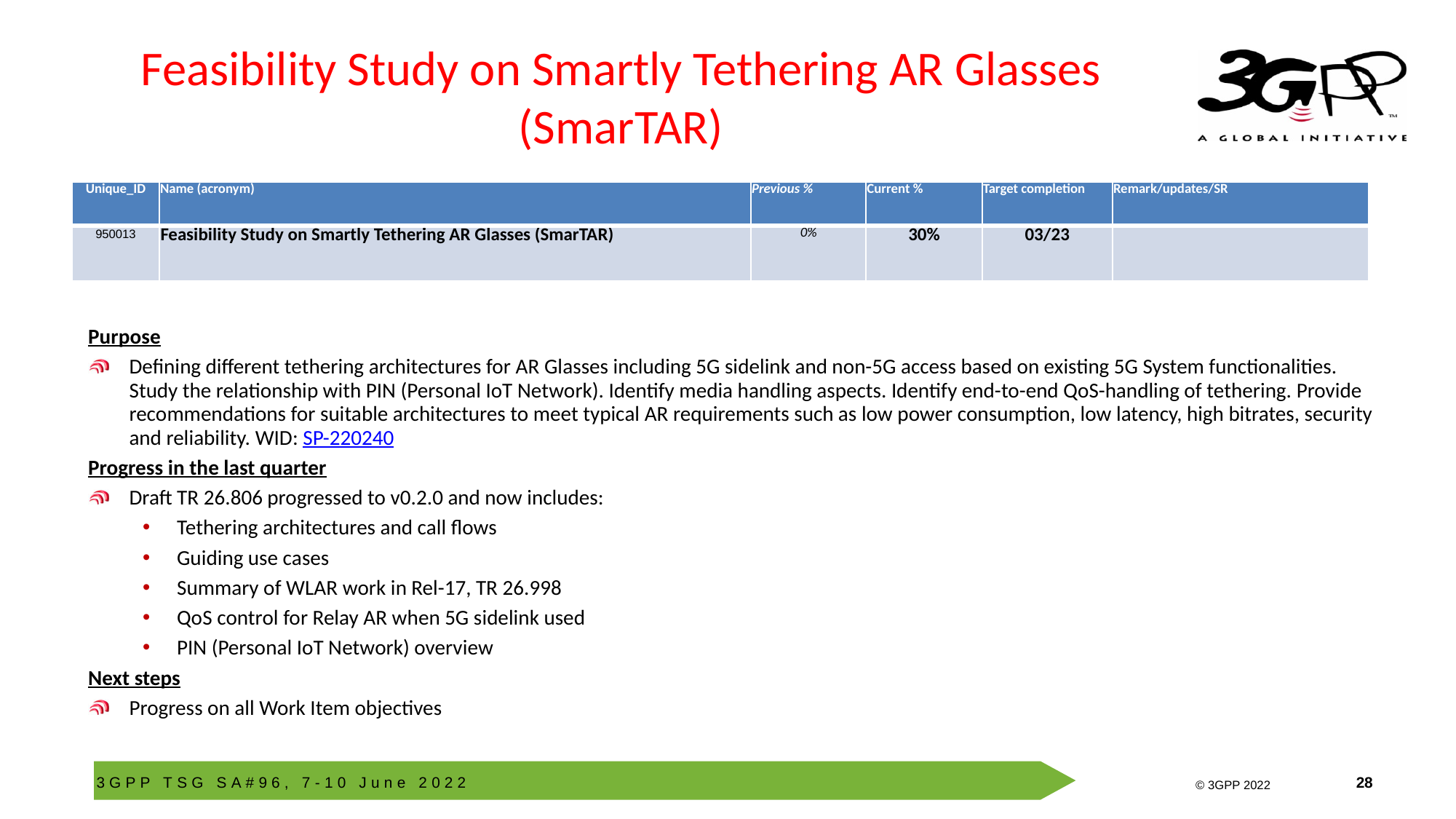

# Feasibility Study on Smartly Tethering AR Glasses (SmarTAR)
| Unique\_ID | Name (acronym) | Previous % | Current % | Target completion | Remark/updates/SR |
| --- | --- | --- | --- | --- | --- |
| 950013 | Feasibility Study on Smartly Tethering AR Glasses (SmarTAR) | 0% | 30% | 03/23 |  |
Purpose
Defining different tethering architectures for AR Glasses including 5G sidelink and non-5G access based on existing 5G System functionalities.  Study the relationship with PIN (Personal IoT Network). Identify media handling aspects. Identify end-to-end QoS-handling of tethering. Provide recommendations for suitable architectures to meet typical AR requirements such as low power consumption, low latency, high bitrates, security and reliability. WID: SP-220240
Progress in the last quarter
Draft TR 26.806 progressed to v0.2.0 and now includes:
Tethering architectures and call flows
Guiding use cases
Summary of WLAR work in Rel-17, TR 26.998
QoS control for Relay AR when 5G sidelink used
PIN (Personal IoT Network) overview
Next steps
Progress on all Work Item objectives